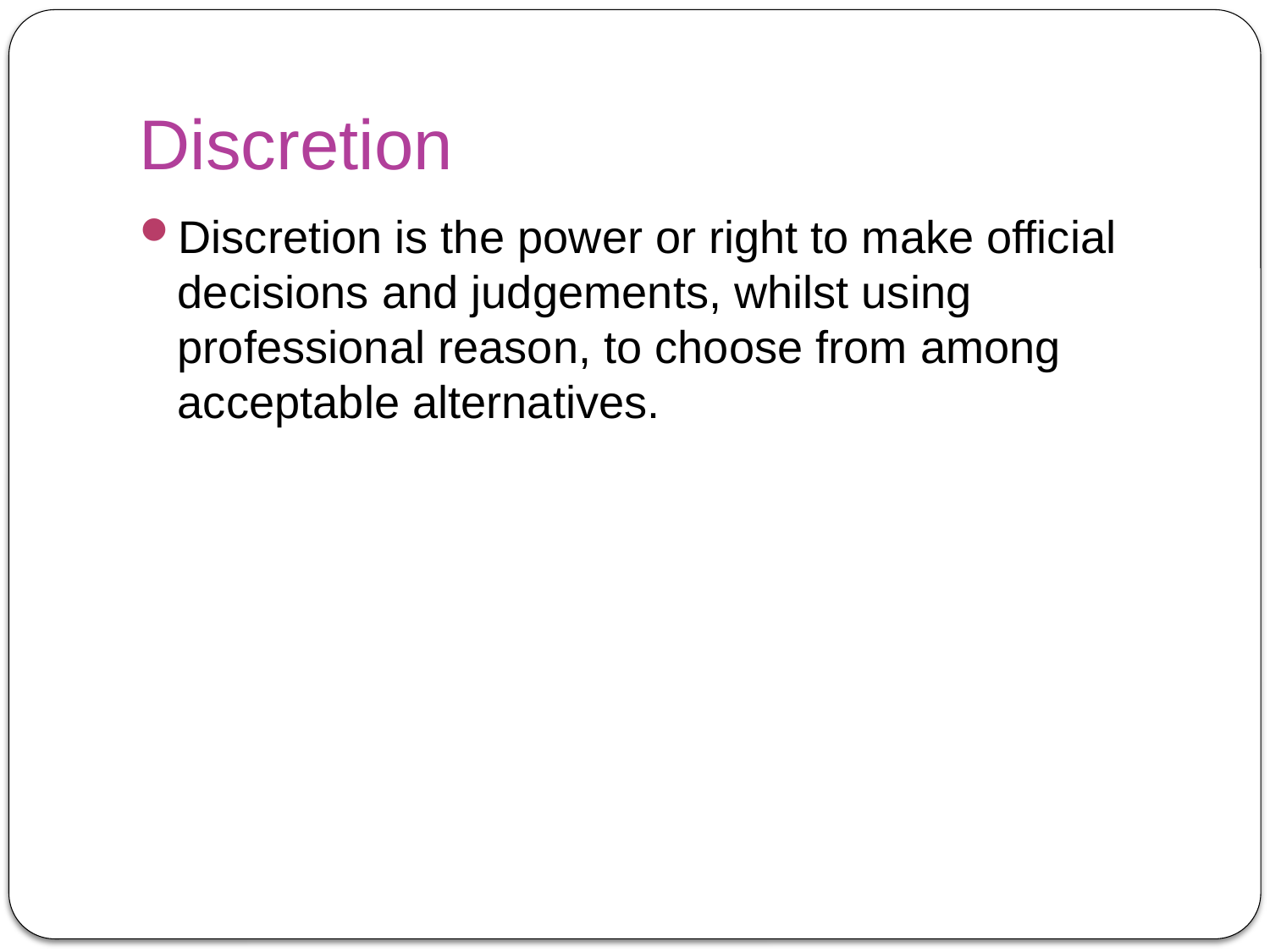

# Discretion
Discretion is the power or right to make official decisions and judgements, whilst using professional reason, to choose from among acceptable alternatives.